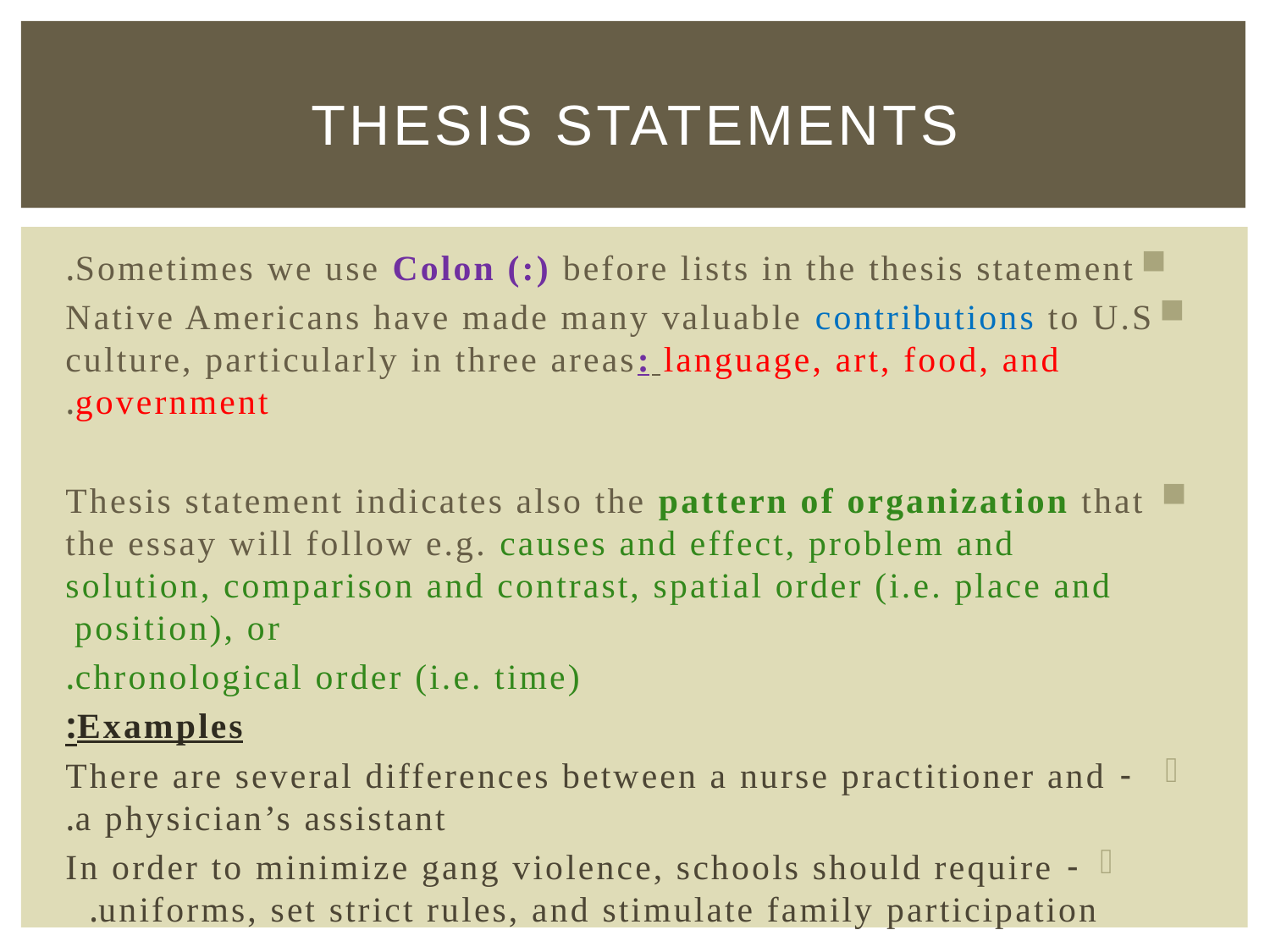

# Thesis statements
Sometimes we use Colon (:) before lists in the thesis statement.
Native Americans have made many valuable contributions to U.S culture, particularly in three areas: language, art, food, and government.

Thesis statement indicates also the pattern of organization that  the essay will follow e.g. causes and effect, problem and solution, comparison and contrast, spatial order (i.e. place and position), or
chronological order (i.e. time).
Examples:
 - There are several differences between a nurse practitioner and a physician’s assistant.
- In order to minimize gang violence, schools should require uniforms, set strict rules, and stimulate family participation.